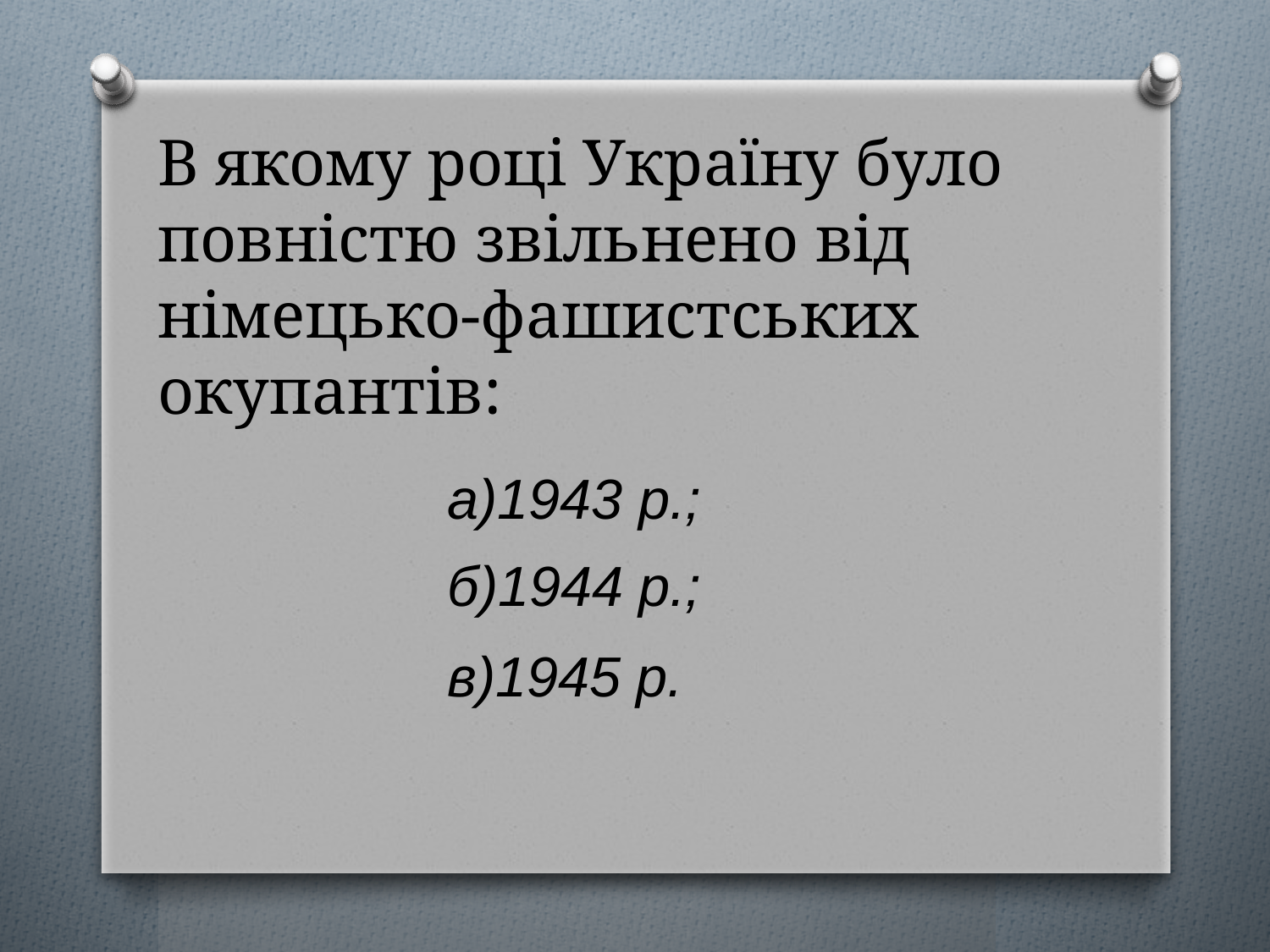

# В якому році Україну було повністю звільнено від німецько-фашистських окупантів:
а)1943 р.;

б)1944 р.;
в)1945 р.